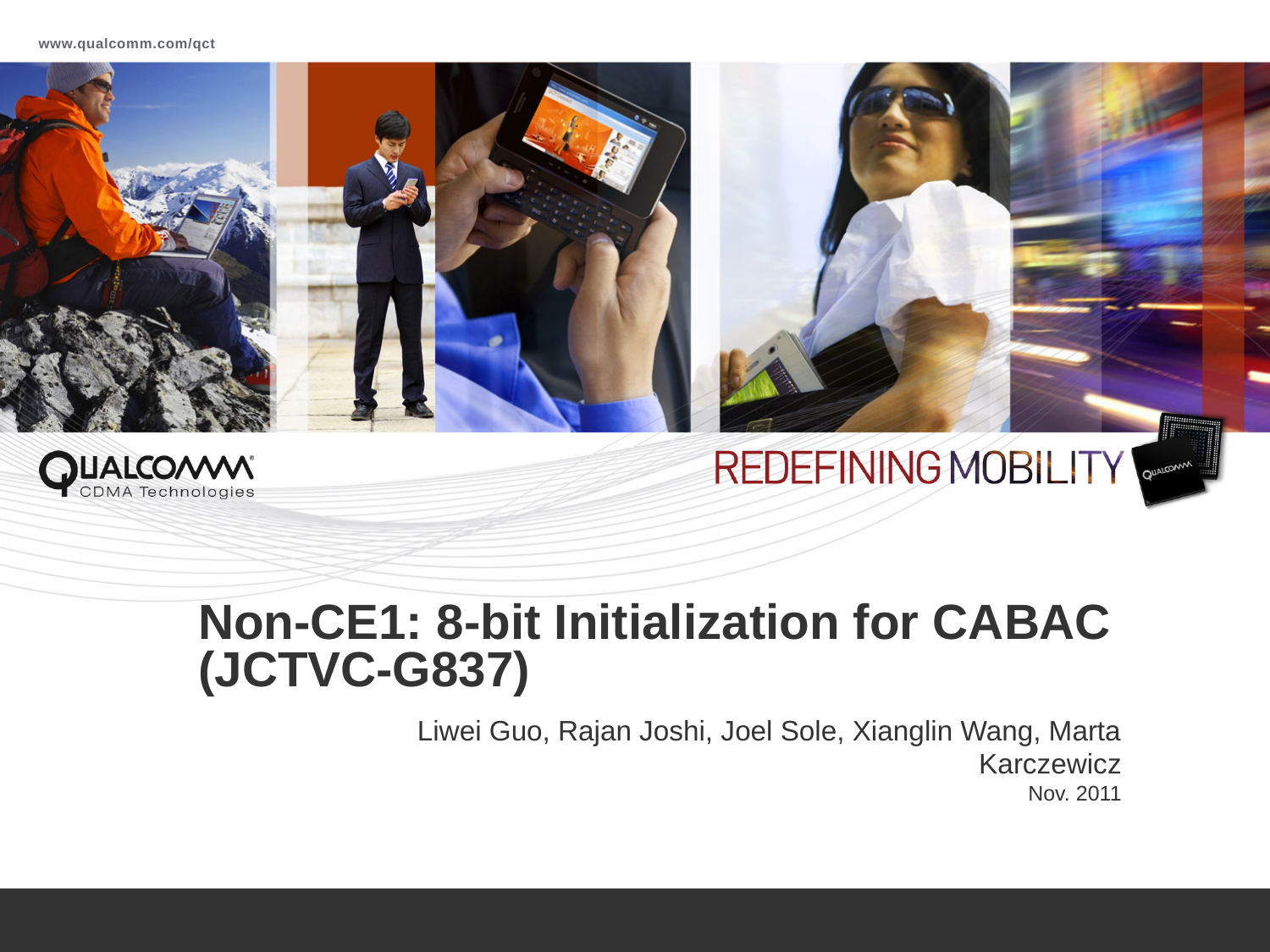

# Non-CE1: 8-bit Initialization for CABAC (JCTVC-G837)
Liwei Guo, Rajan Joshi, Joel Sole, Xianglin Wang, Marta Karczewicz
Nov. 2011